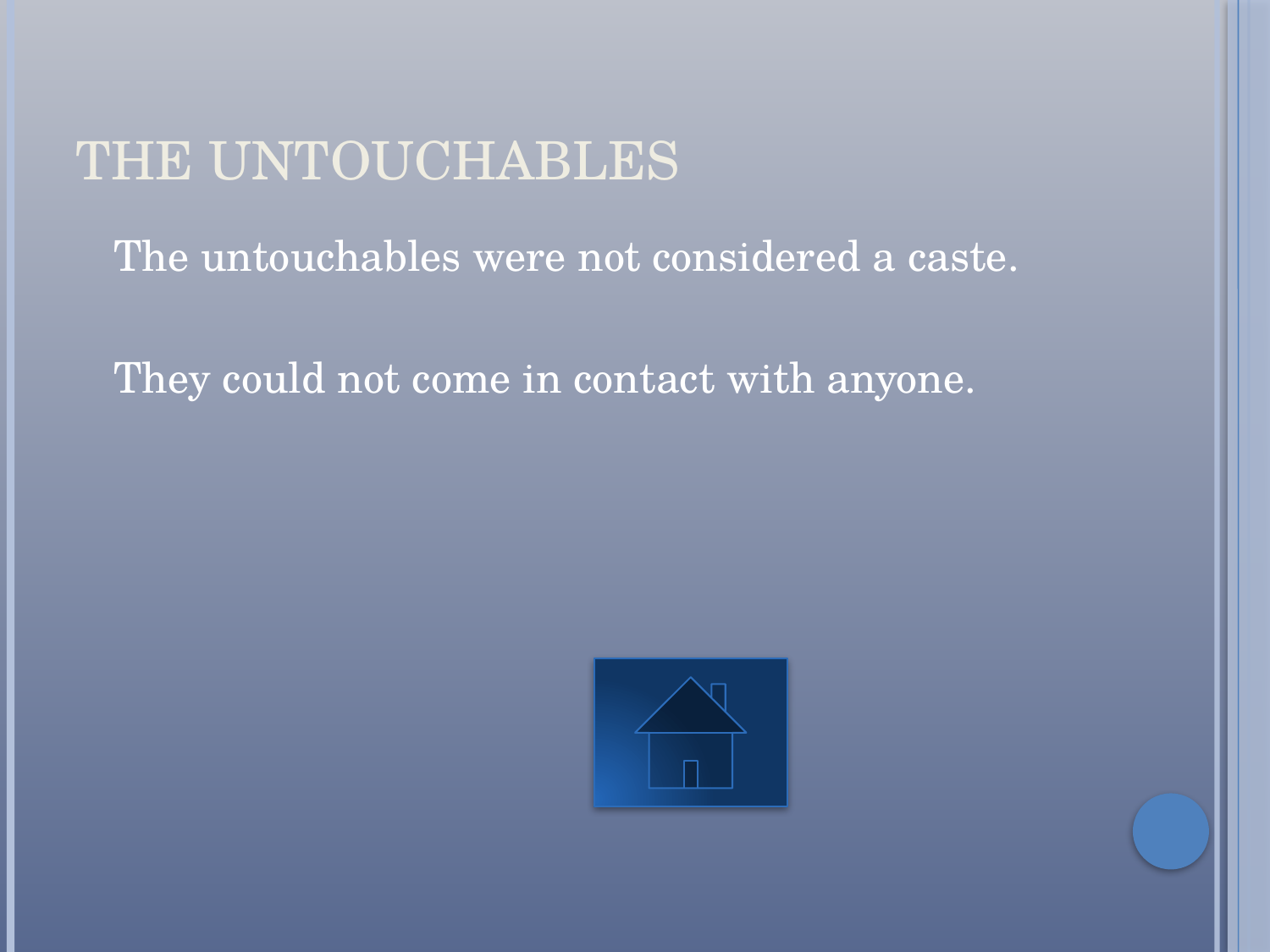

# The untouchables
	The untouchables were not considered a caste.

	They could not come in contact with anyone.